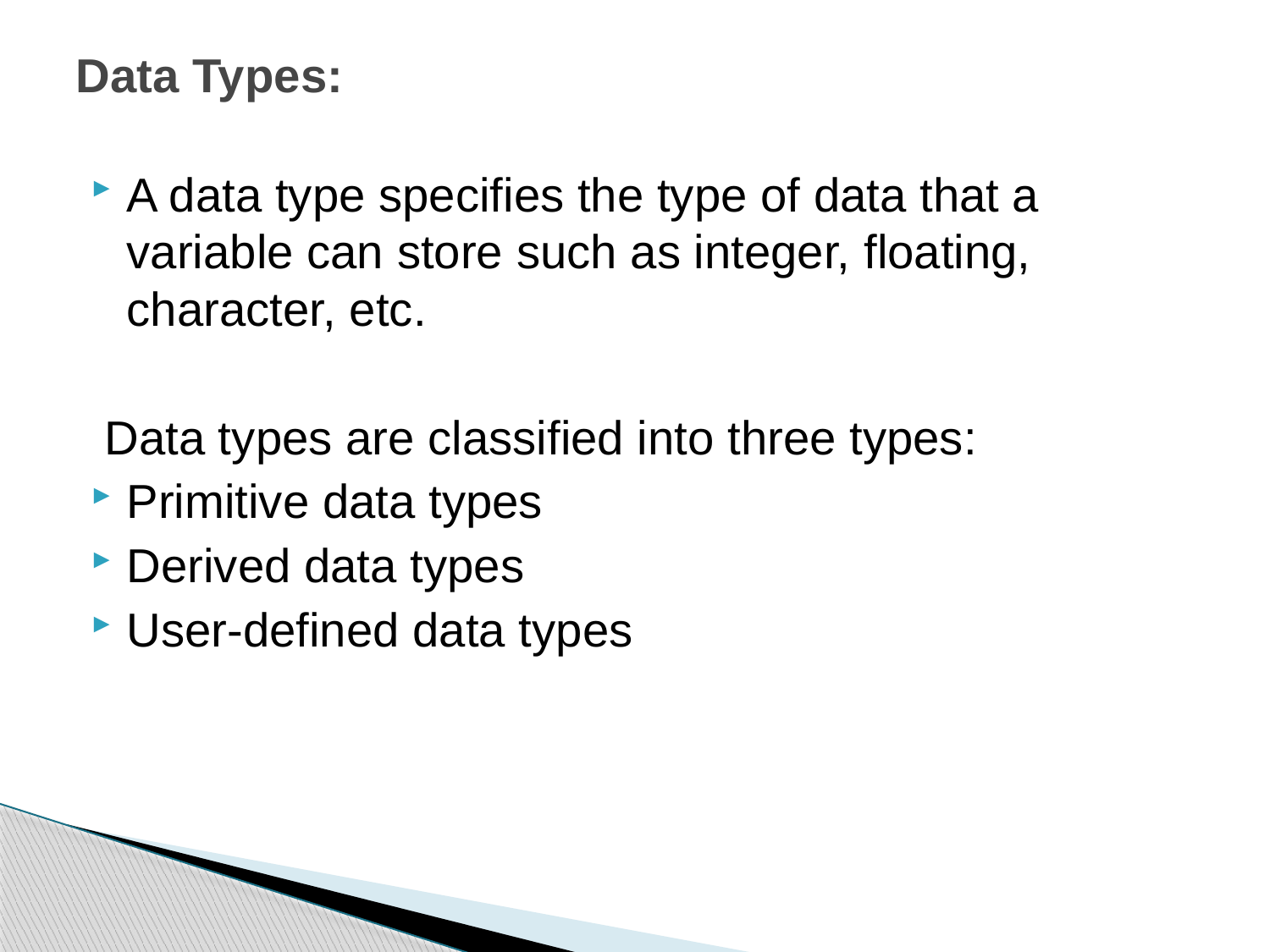

# Data Types:
A data type specifies the type of data that a variable can store such as integer, floating, character, etc.

 Data types are classified into three types:
Primitive data types
Derived data types
User-defined data types